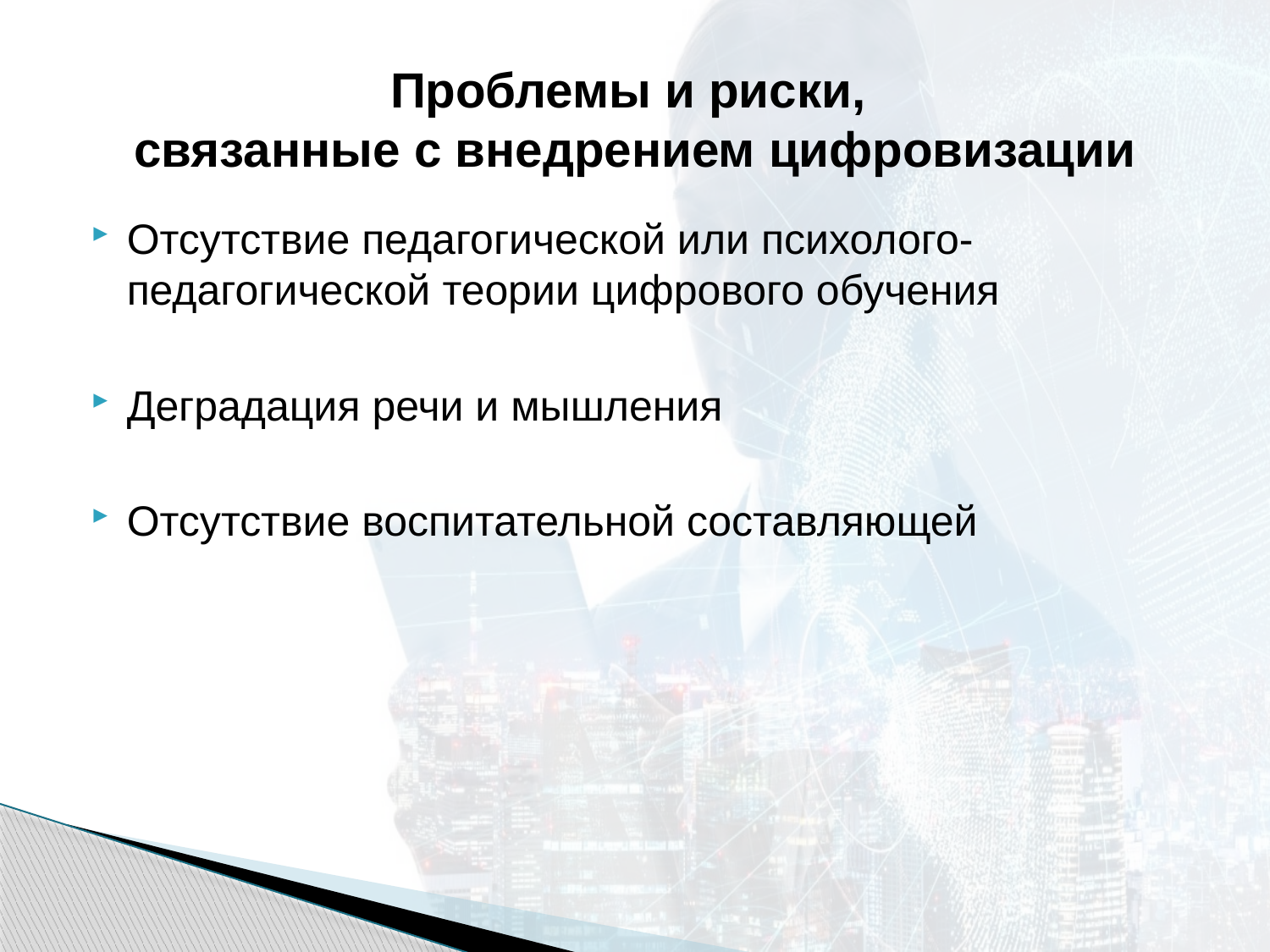

# Проблемы и риски, связанные с внедрением цифровизации
Отсутствие педагогической или психолого-педагогической теории цифрового обучения

Деградация речи и мышления

Отсутствие воспитательной составляющей